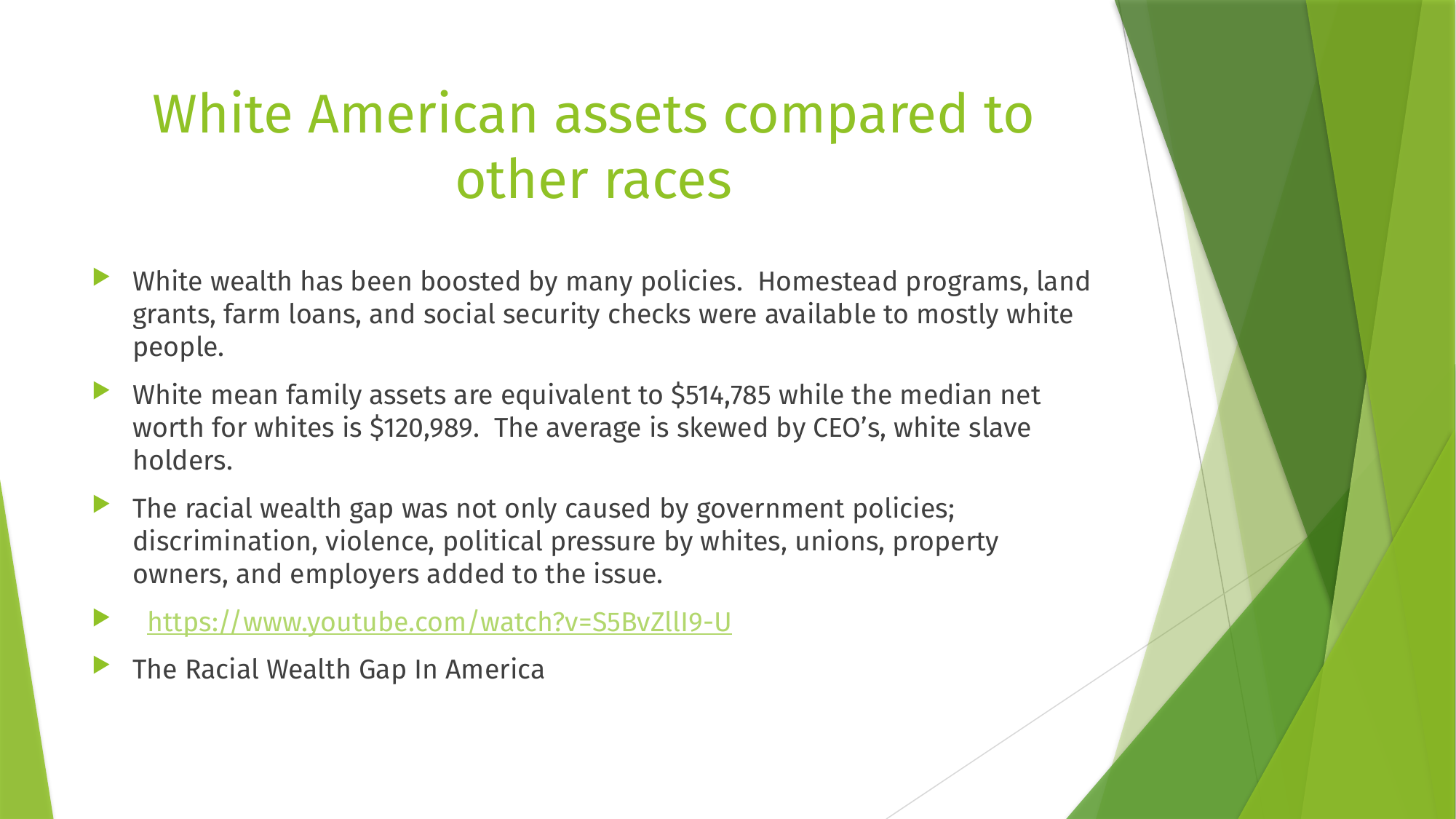

# White American assets compared to other races
White wealth has been boosted by many policies.  Homestead programs, land grants, farm loans, and social security checks were available to mostly white people.
White mean family assets are equivalent to $514,785 while the median net worth for whites is $120,989.  The average is skewed by CEO’s, white slave holders.
The racial wealth gap was not only caused by government policies; discrimination, violence, political pressure by whites, unions, property owners, and employers added to the issue.
  https://www.youtube.com/watch?v=S5BvZllI9-U
The Racial Wealth Gap In America